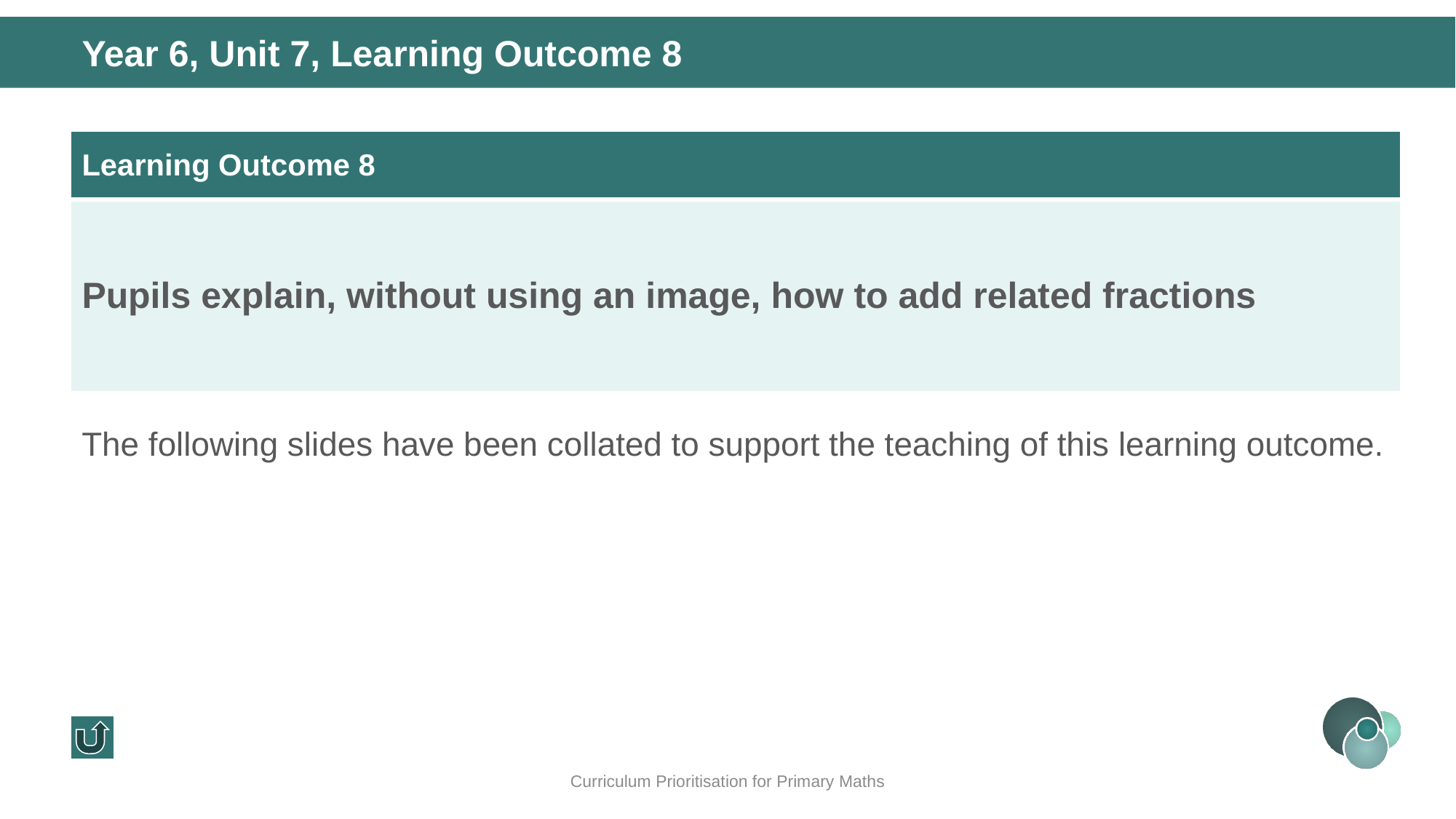

Year 6, Unit 7, Learning Outcome 8
| Learning Outcome 8 |
| --- |
| Pupils explain, without using an image, how to add related fractions |
The following slides have been collated to support the teaching of this learning outcome.

Curriculum Prioritisation for Primary Maths